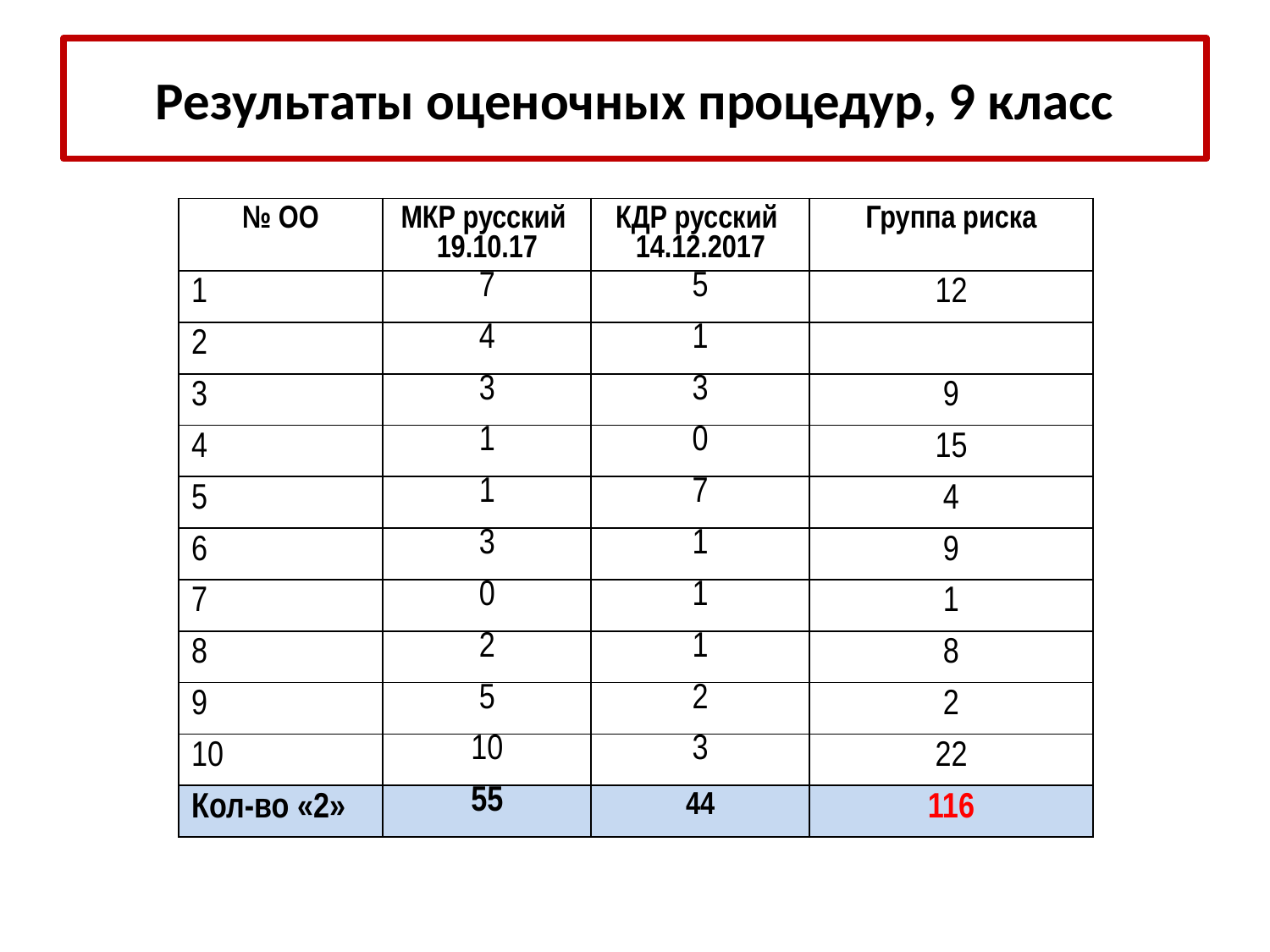

# Результаты оценочных процедур, 9 класс
| № ОО | МКР русский 19.10.17 | КДР русский 14.12.2017 | Группа риска |
| --- | --- | --- | --- |
| 1 | 7 | 5 | 12 |
| 2 | 4 | 1 |  |
| 3 | 3 | 3 | 9 |
| 4 | 1 | 0 | 15 |
| 5 | 1 | 7 | 4 |
| 6 | 3 | 1 | 9 |
| 7 | 0 | 1 | 1 |
| 8 | 2 | 1 | 8 |
| 9 | 5 | 2 | 2 |
| 10 | 10 | 3 | 22 |
| Кол-во «2» | 55 | 44 | 116 |